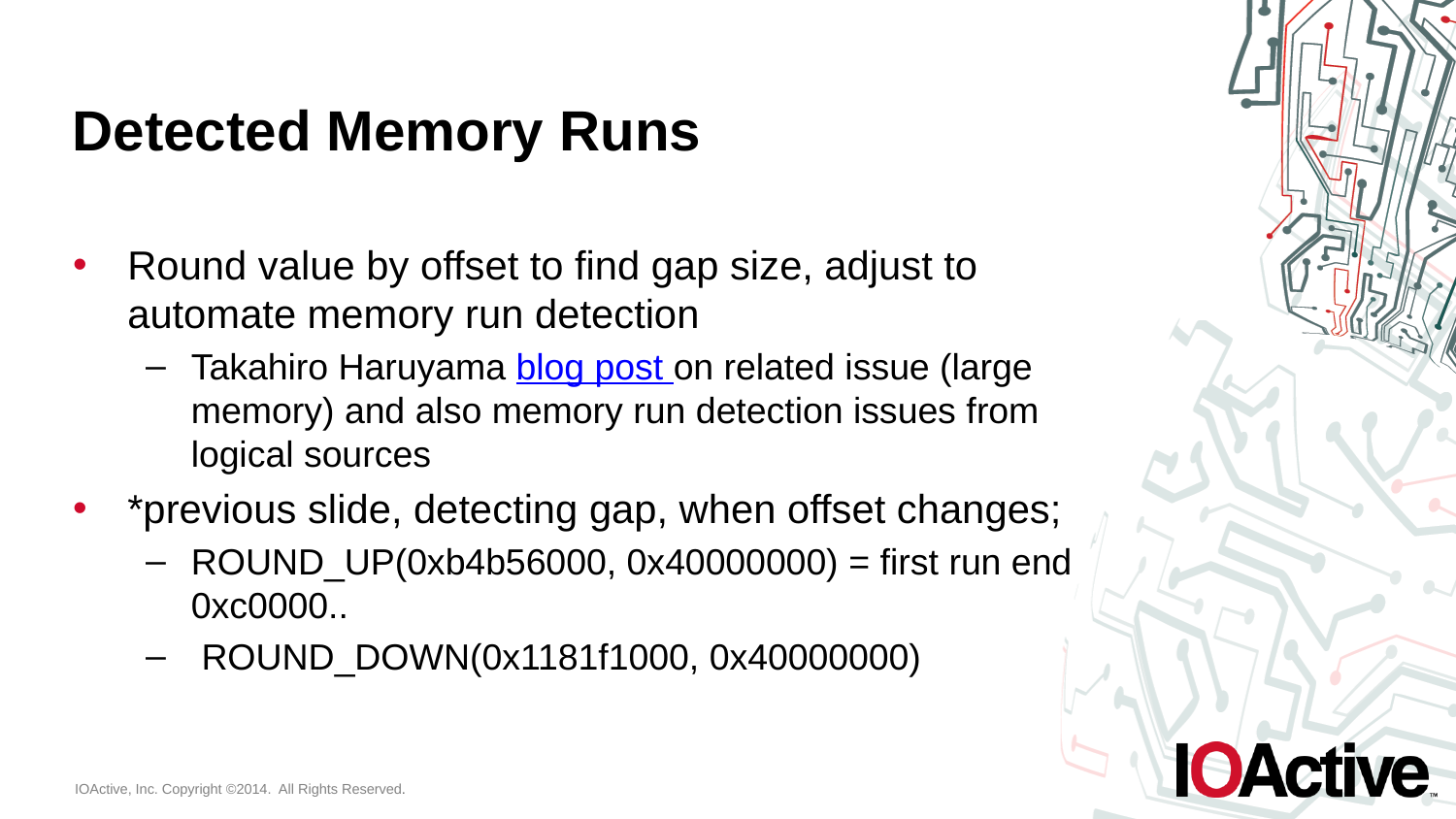

# Detected Memory Runs
Round value by offset to find gap size, adjust to automate memory run detection
Takahiro Haruyama blog post on related issue (large memory) and also memory run detection issues from logical sources
*previous slide, detecting gap, when offset changes;
ROUND_UP(0xb4b56000, 0x40000000) = first run end 0xc0000..
 ROUND_DOWN(0x1181f1000, 0x40000000)